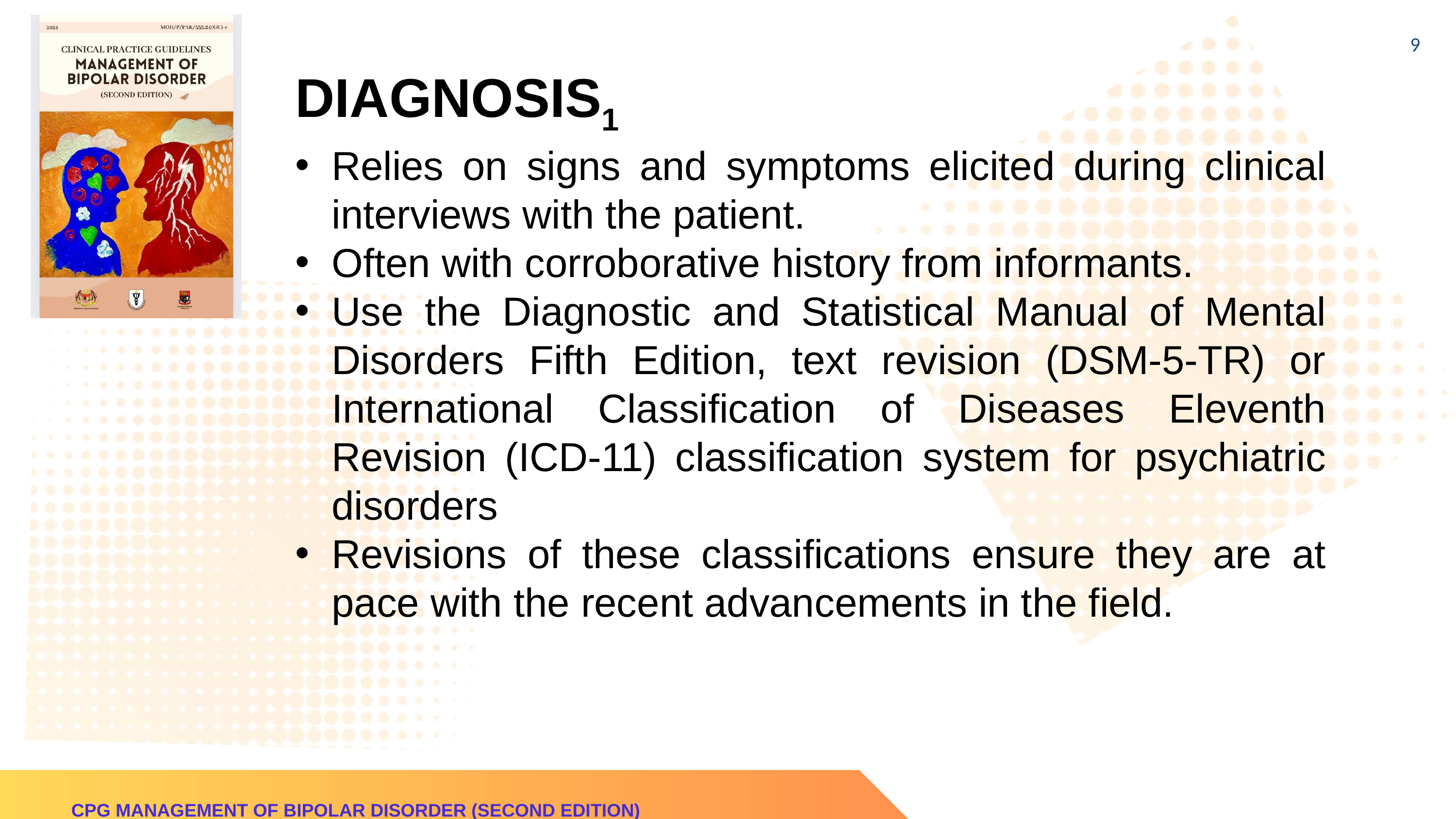

9
DIAGNOSIS1

Relies on signs and symptoms elicited during clinical interviews with the patient.
Often with corroborative history from informants.
Use the Diagnostic and Statistical Manual of Mental Disorders Fifth Edition, text revision (DSM-5-TR) or International Classification of Diseases Eleventh Revision (ICD-11) classification system for psychiatric disorders
Revisions of these classifications ensure they are at pace with the recent advancements in the field.

CPG MANAGEMENT OF BIPOLAR DISORDER (SECOND EDITION)